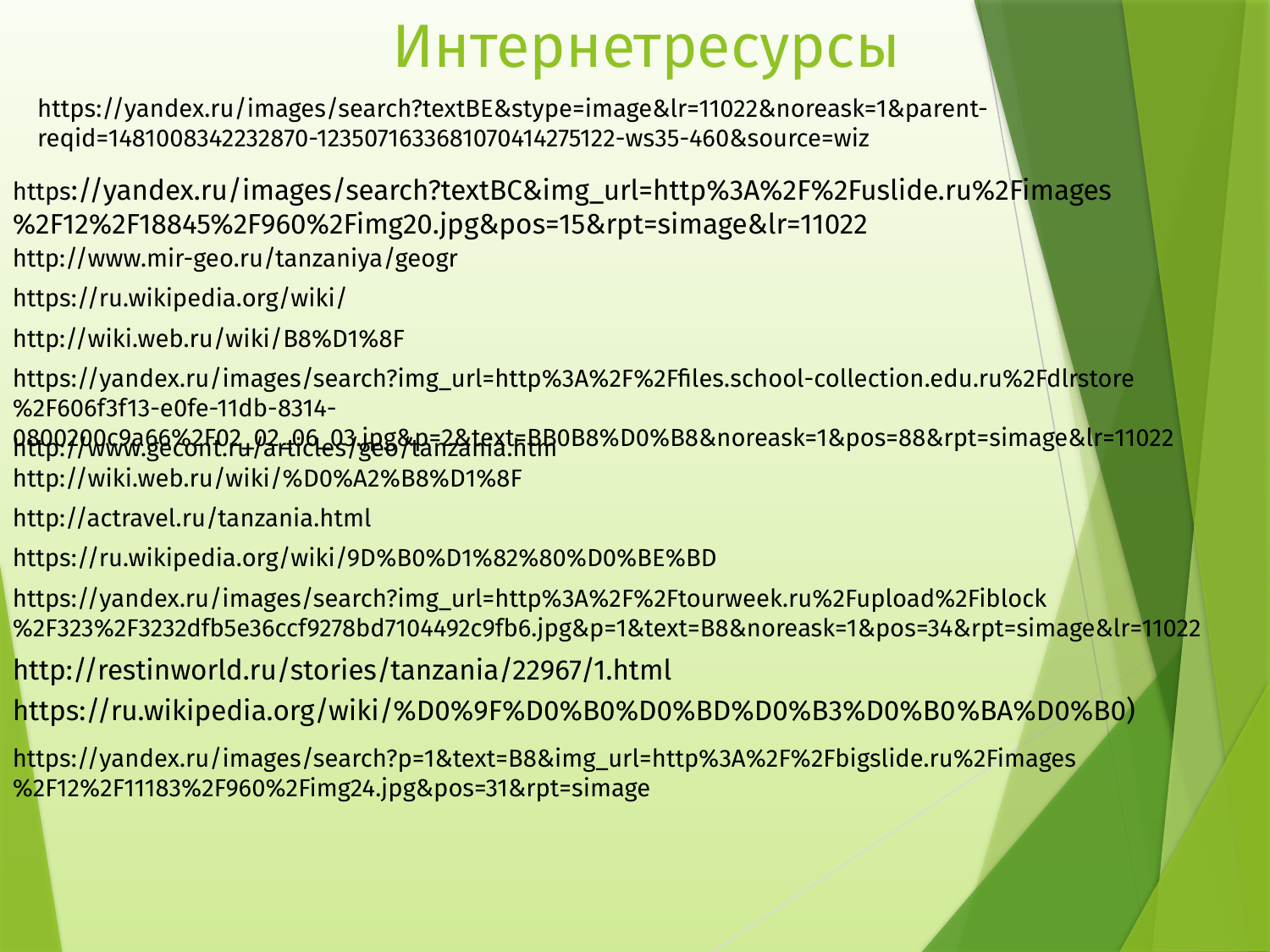

# Интернетресурсы
https://yandex.ru/images/search?textBE&stype=image&lr=11022&noreask=1&parent-reqid=1481008342232870-1235071633681070414275122-ws35-460&source=wiz
https://yandex.ru/images/search?textBC&img_url=http%3A%2F%2Fuslide.ru%2Fimages%2F12%2F18845%2F960%2Fimg20.jpg&pos=15&rpt=simage&lr=11022
http://www.mir-geo.ru/tanzaniya/geogr
https://ru.wikipedia.org/wiki/
http://wiki.web.ru/wiki/B8%D1%8F
https://yandex.ru/images/search?img_url=http%3A%2F%2Ffiles.school-collection.edu.ru%2Fdlrstore%2F606f3f13-e0fe-11db-8314-0800200c9a66%2F02_02_06_03.jpg&p=2&text=BB0B8%D0%B8&noreask=1&pos=88&rpt=simage&lr=11022
http://www.gecont.ru/articles/geo/tanzania.htm
http://wiki.web.ru/wiki/%D0%A2%B8%D1%8F
http://actravel.ru/tanzania.html
https://ru.wikipedia.org/wiki/9D%B0%D1%82%80%D0%BE%BD
https://yandex.ru/images/search?img_url=http%3A%2F%2Ftourweek.ru%2Fupload%2Fiblock%2F323%2F3232dfb5e36ccf9278bd7104492c9fb6.jpg&p=1&text=B8&noreask=1&pos=34&rpt=simage&lr=11022
http://restinworld.ru/stories/tanzania/22967/1.html
https://ru.wikipedia.org/wiki/%D0%9F%D0%B0%D0%BD%D0%B3%D0%B0%BA%D0%B0)
https://yandex.ru/images/search?p=1&text=B8&img_url=http%3A%2F%2Fbigslide.ru%2Fimages%2F12%2F11183%2F960%2Fimg24.jpg&pos=31&rpt=simage